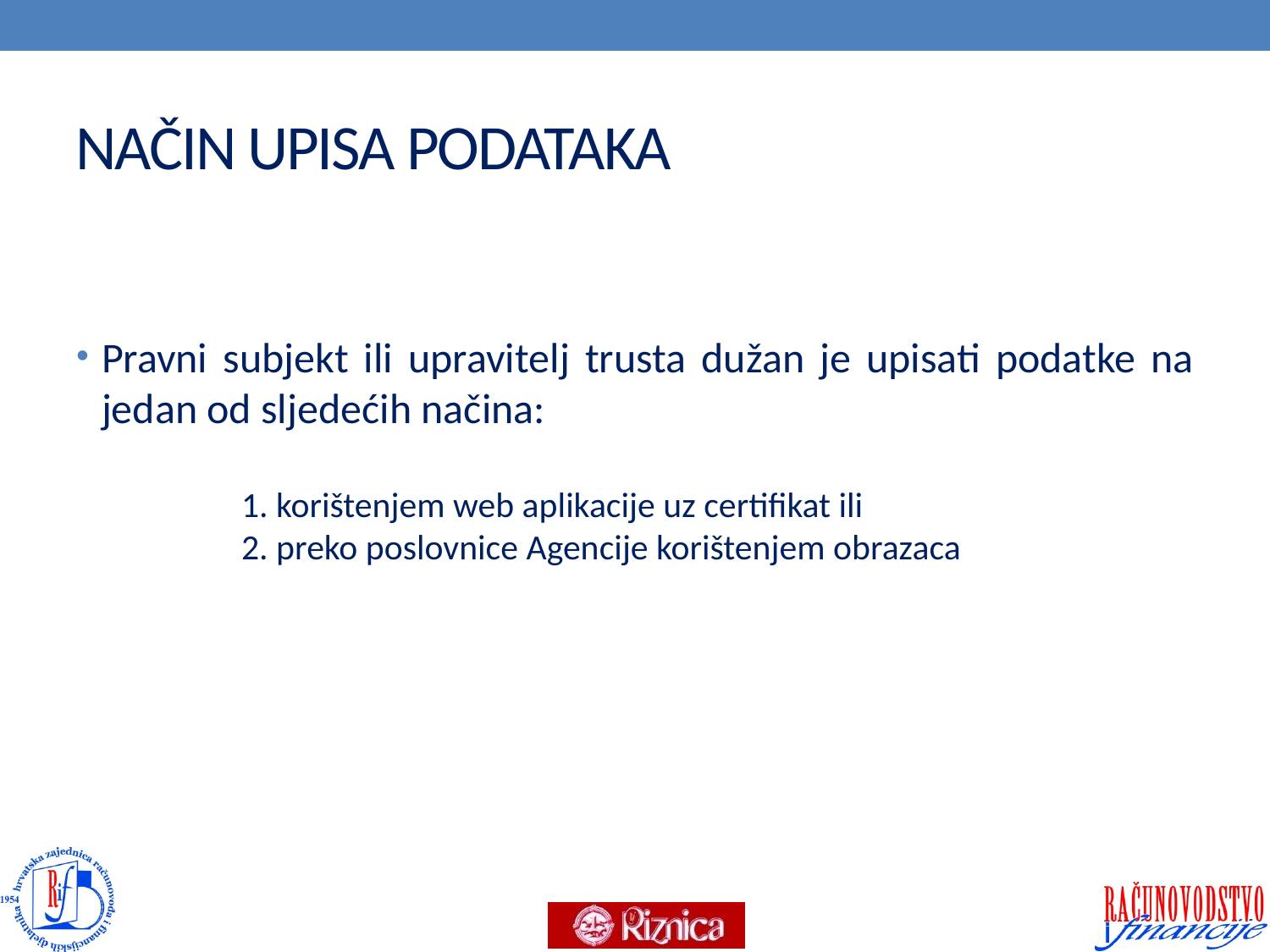

# NAČIN UPISA PODATAKA

Pravni subjekt ili upravitelj trusta dužan je upisati podatke na jedan od sljedećih načina:

	1. korištenjem web aplikacije uz certifikat ili
	2. preko poslovnice Agencije korištenjem obrazaca